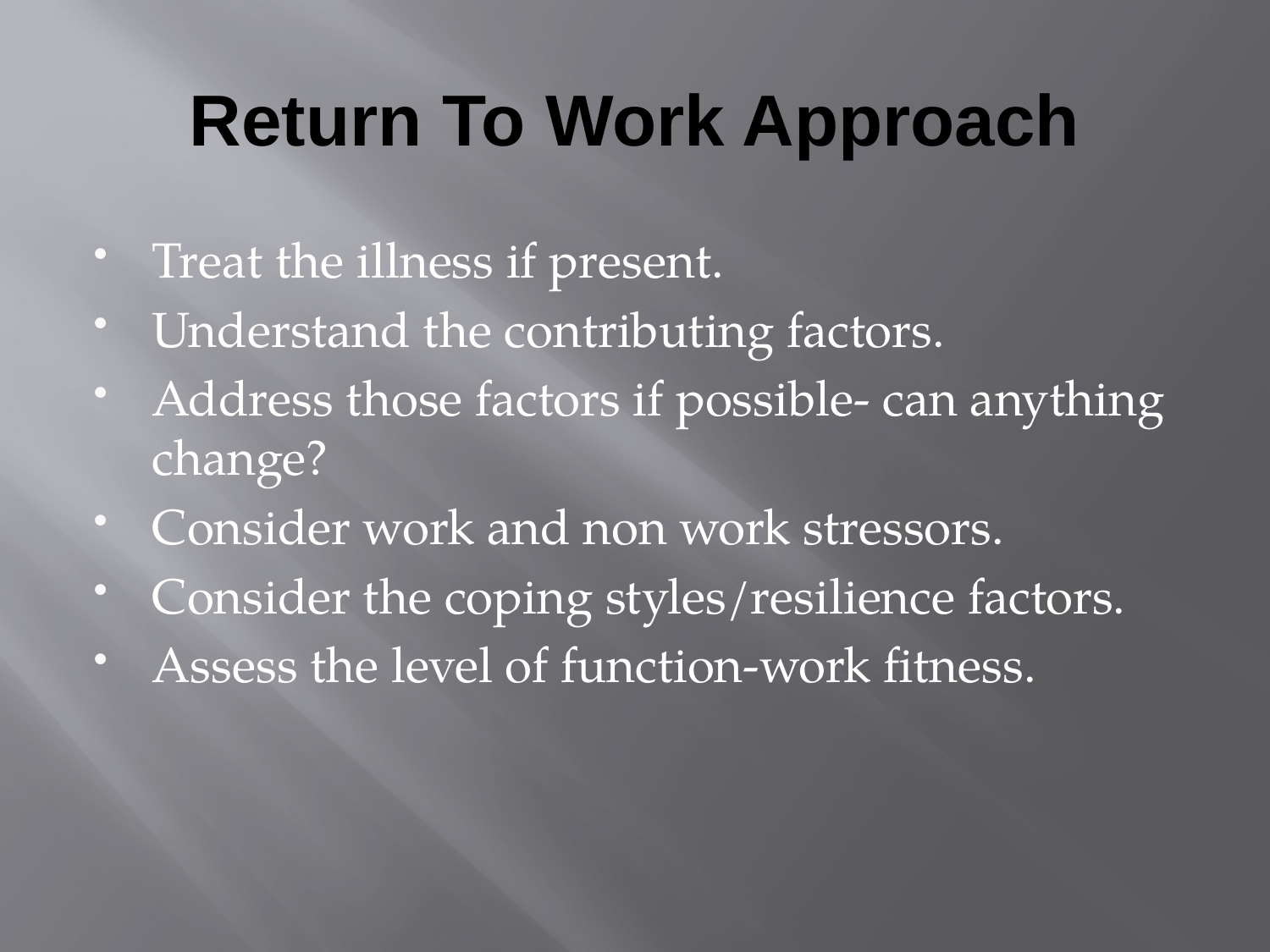

# Return To Work Approach
Treat the illness if present.
Understand the contributing factors.
Address those factors if possible- can anything change?
Consider work and non work stressors.
Consider the coping styles/resilience factors.
Assess the level of function-work fitness.